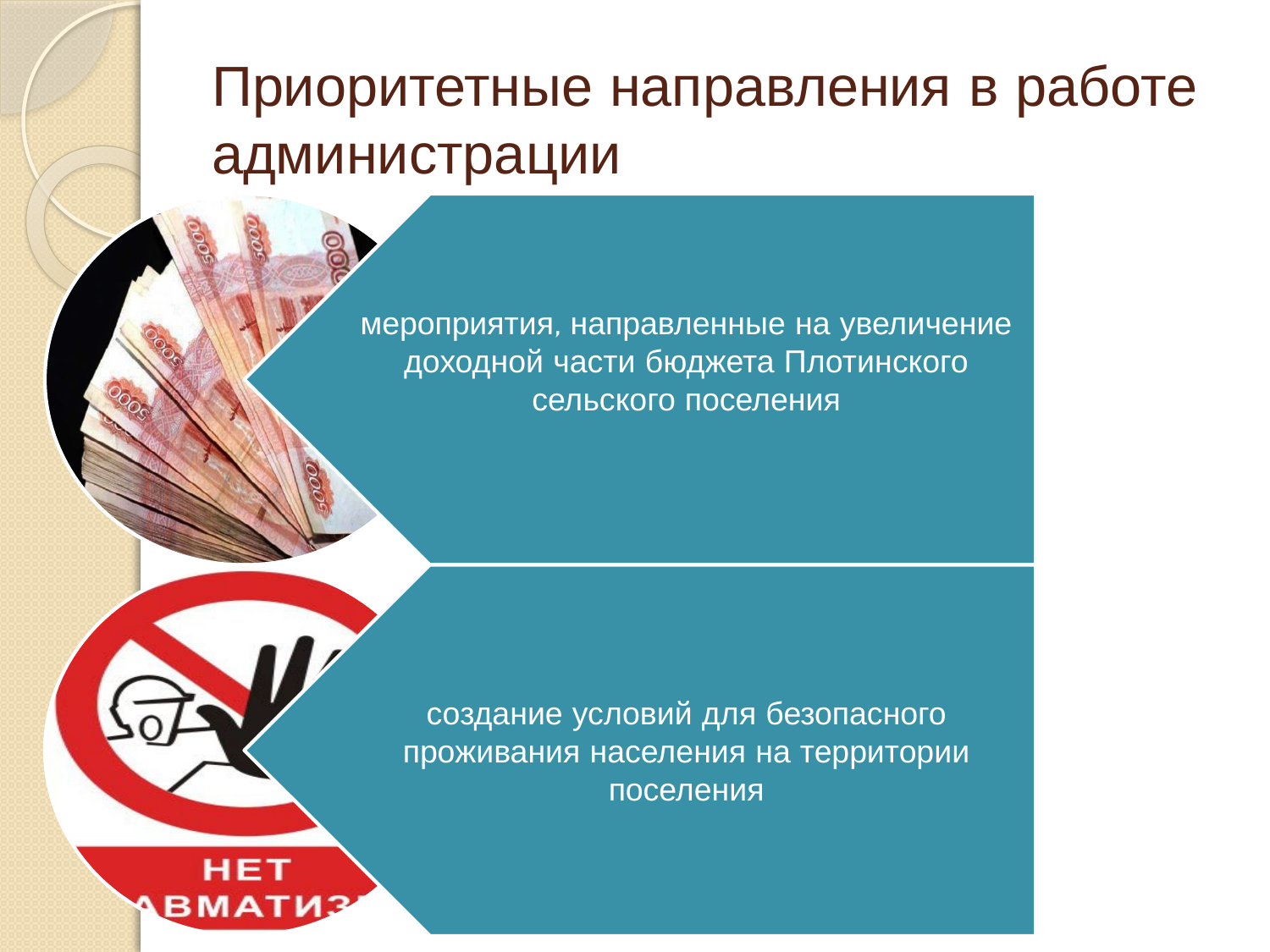

Приоритетные направления в работе администрации
мероприятия, направленные на увеличение доходной части бюджета Плотинского сельского поселения
создание условий для безопасного проживания населения на территории поселения